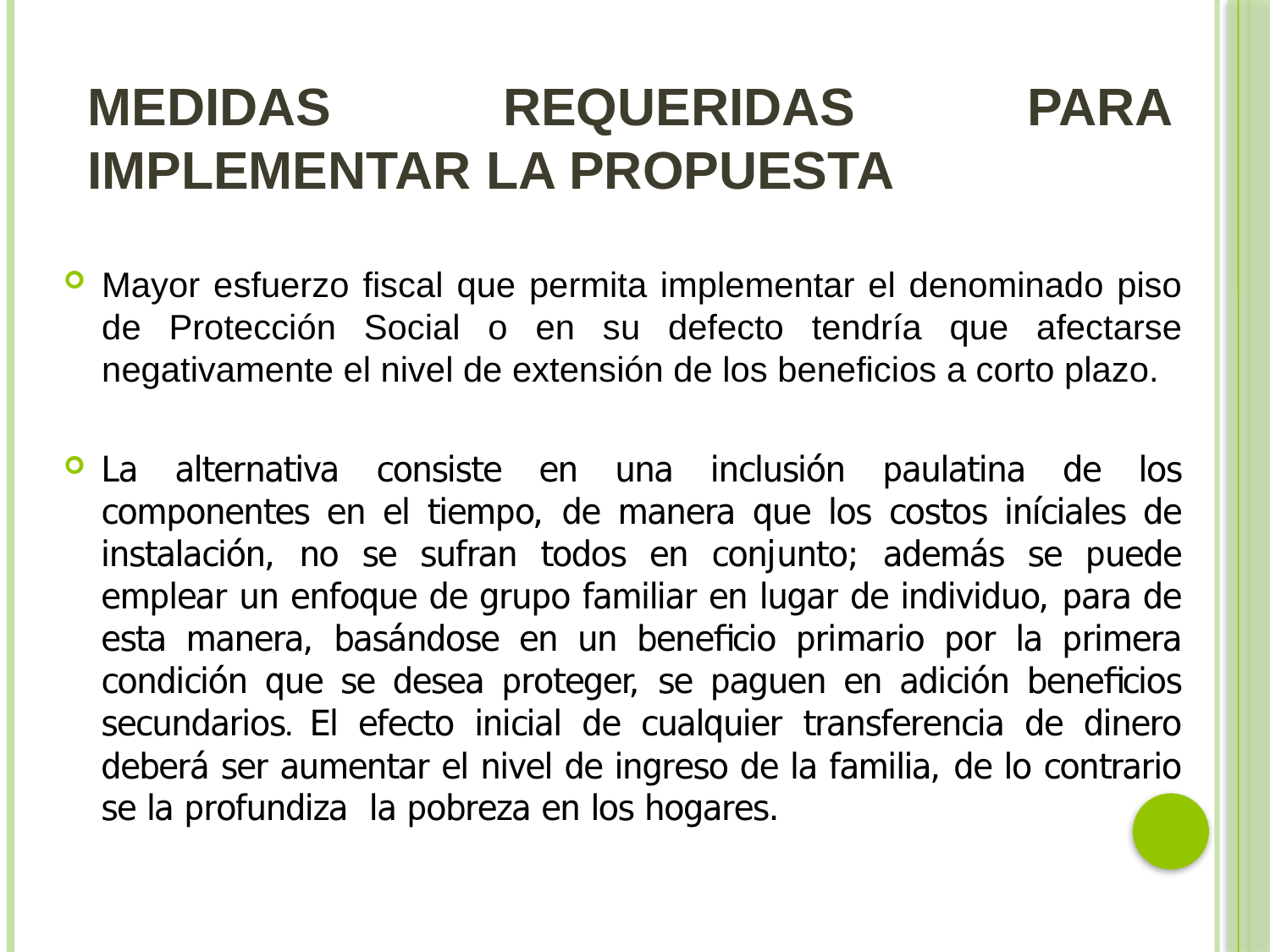

# Medidas requeridas para implementar la propuesta
Mayor esfuerzo fiscal que permita implementar el denominado piso de Protección Social o en su defecto tendría que afectarse negativamente el nivel de extensión de los beneficios a corto plazo.

La alternativa consiste en una inclusión paulatina de los componentes en el tiempo, de manera que los costos iníciales de instalación, no se sufran todos en conjunto; además se puede emplear un enfoque de grupo familiar en lugar de individuo, para de esta manera, basándose en un beneficio primario por la primera condición que se desea proteger, se paguen en adición beneficios secundarios. El efecto inicial de cualquier transferencia de dinero deberá ser aumentar el nivel de ingreso de la familia, de lo contrario se la profundiza  la pobreza en los hogares.